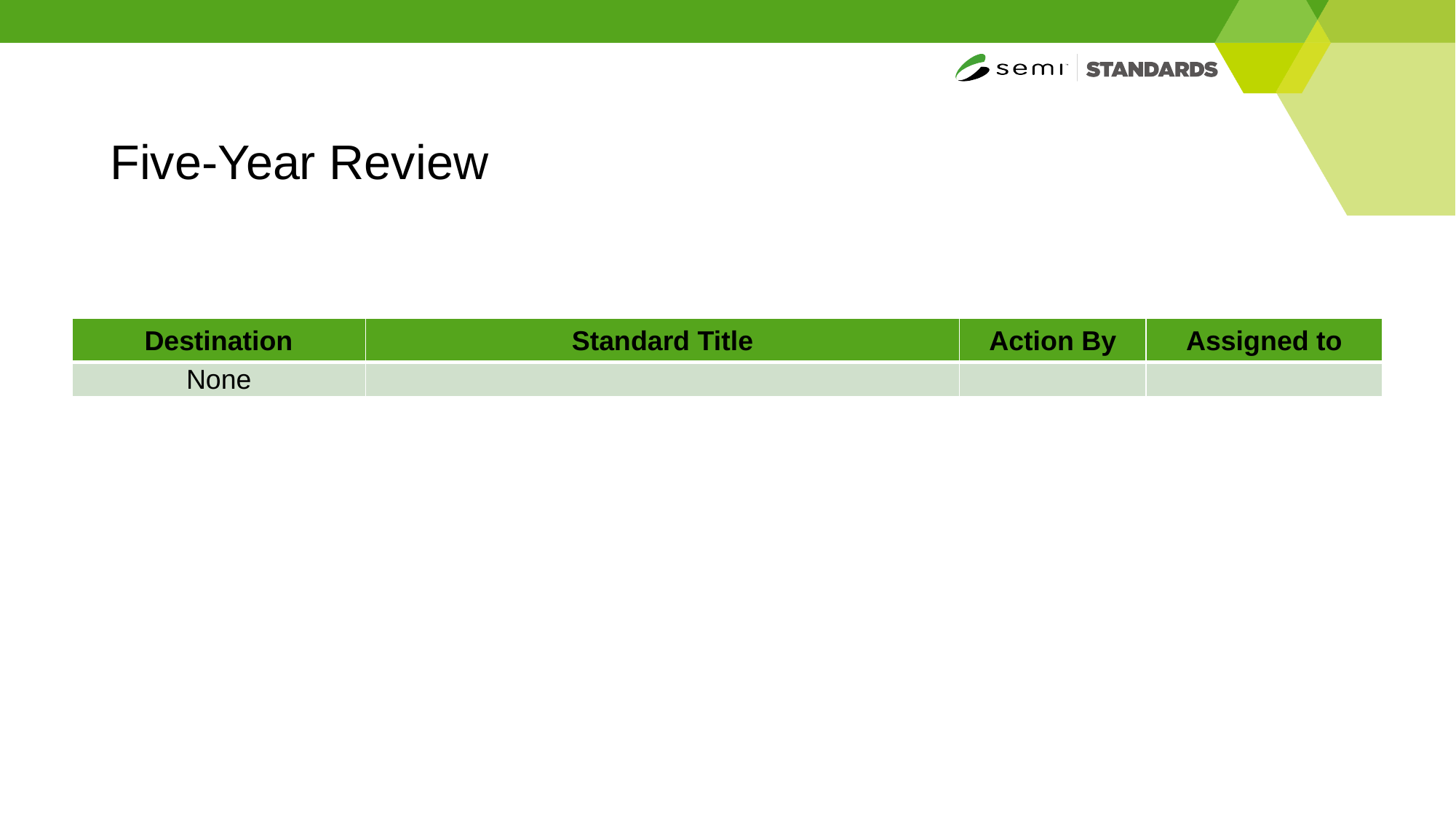

# Five-Year Review

| Destination | Standard Title | Action By | Assigned to |
| --- | --- | --- | --- |
| None |  |  |  |